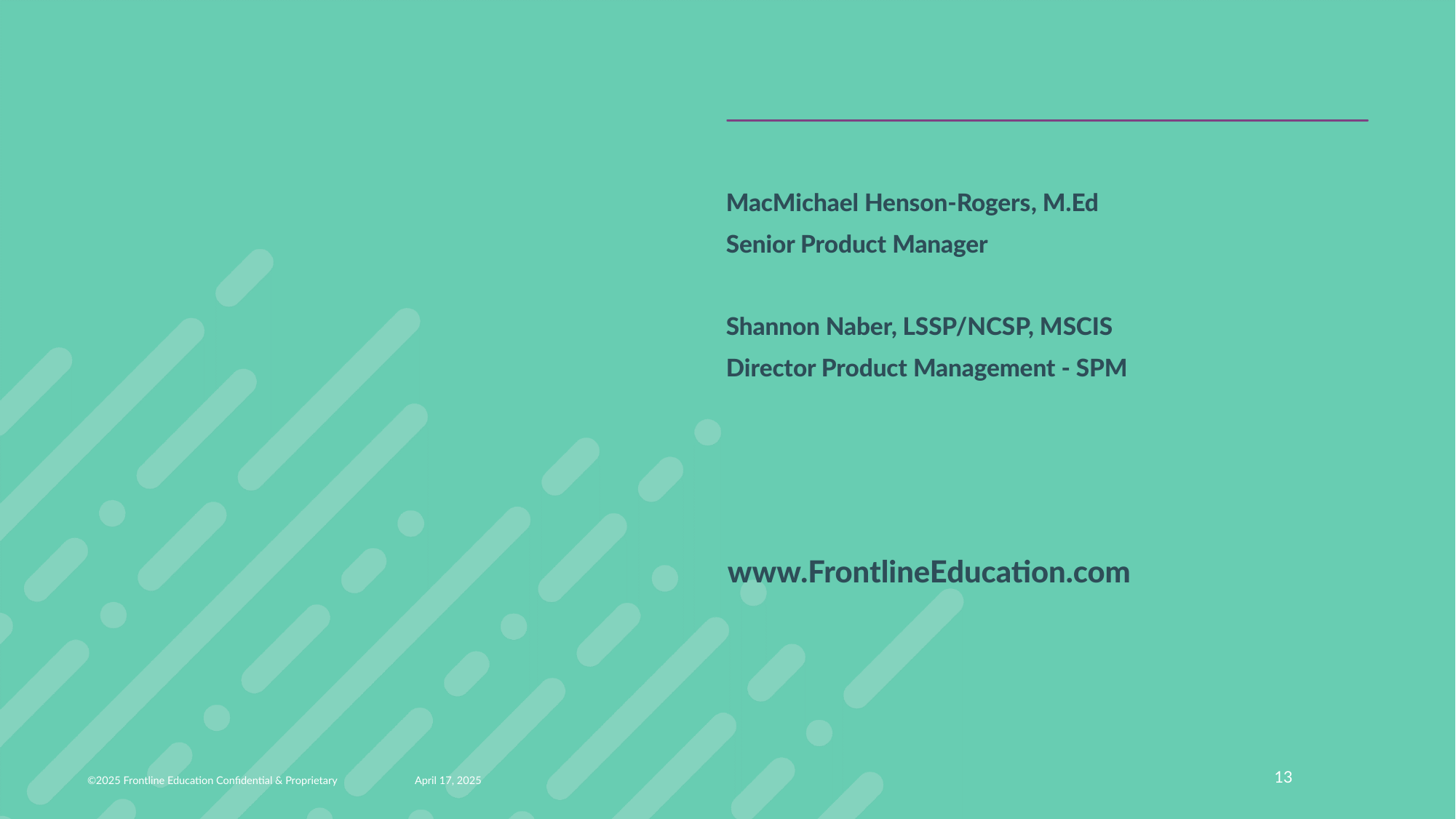

#

MacMichael Henson-Rogers​, M.Ed
Senior Product Manager​

Shannon Naber, LSSP/NCSP, MSCIS​
Director Product Management - SPM​

www.FrontlineEducation.com
©2025 Frontline Education Confidential & Proprietary
April 17, 2025
13